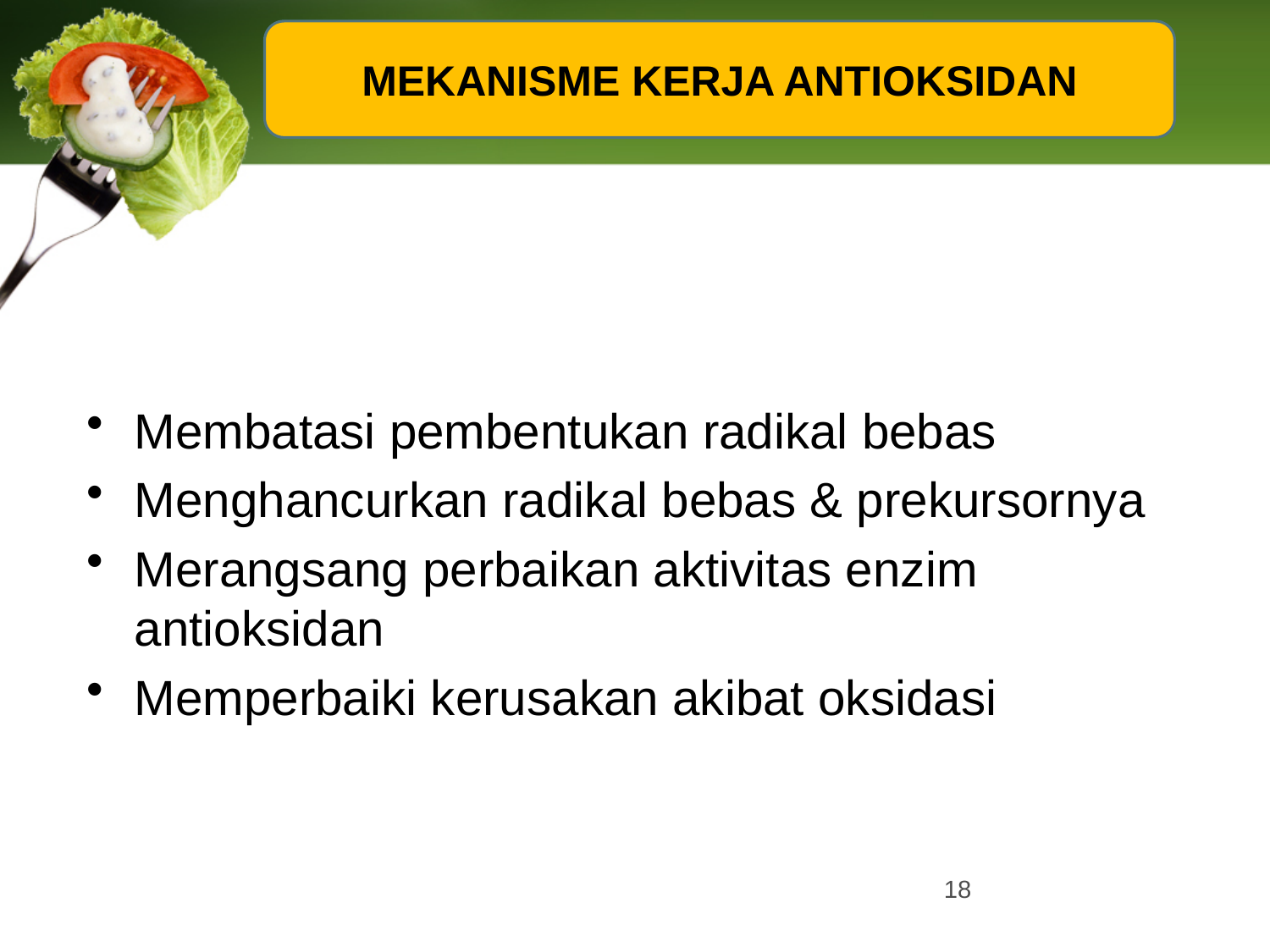

MEKANISME KERJA ANTIOKSIDAN

Membatasi pembentukan radikal bebas
Menghancurkan radikal bebas & prekursornya
Merangsang perbaikan aktivitas enzim antioksidan
Memperbaiki kerusakan akibat oksidasi
18